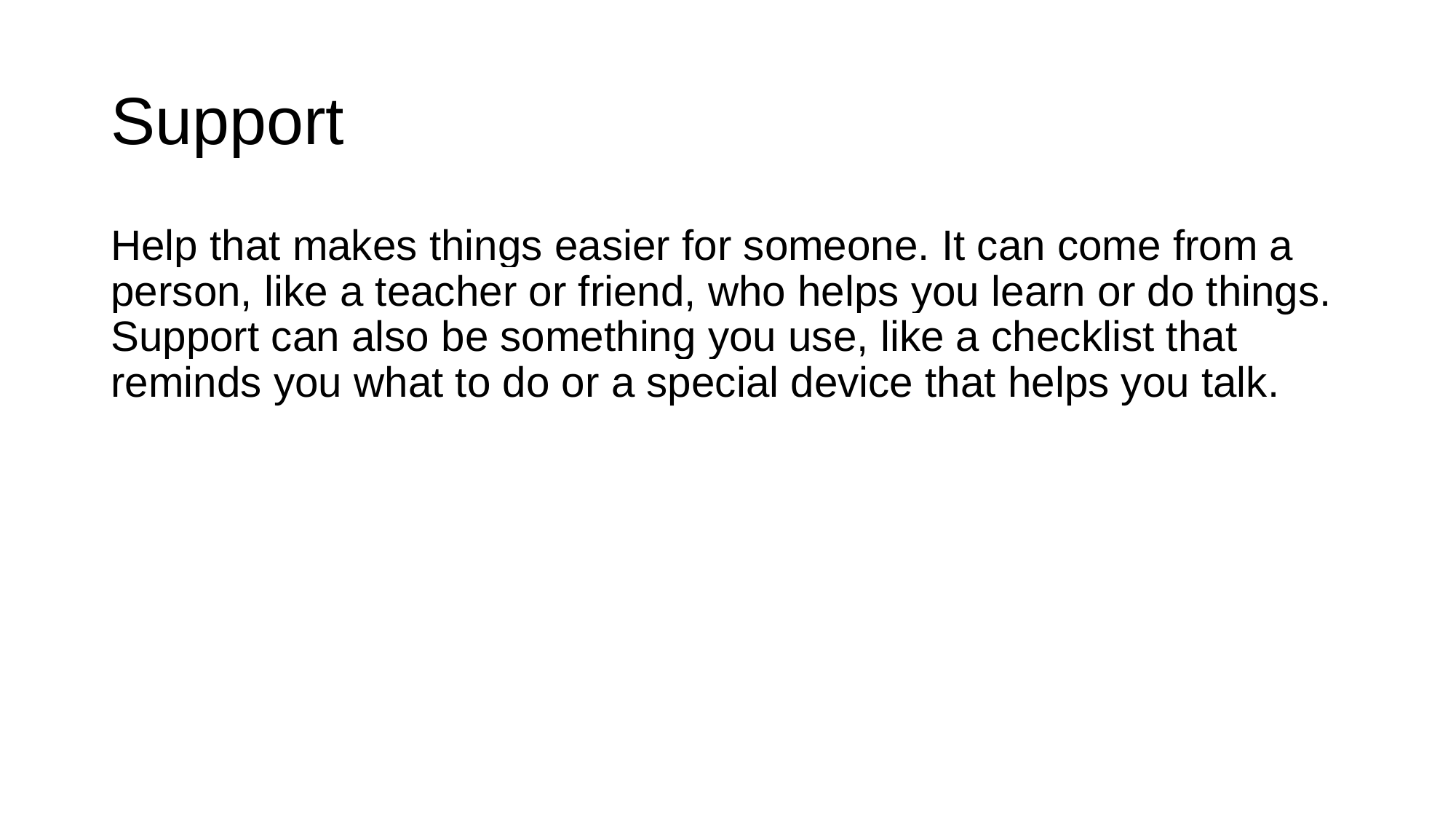

# Support
Help that makes things easier for someone. It can come from a person, like a teacher or friend, who helps you learn or do things. Support can also be something you use, like a checklist that reminds you what to do or a special device that helps you talk.